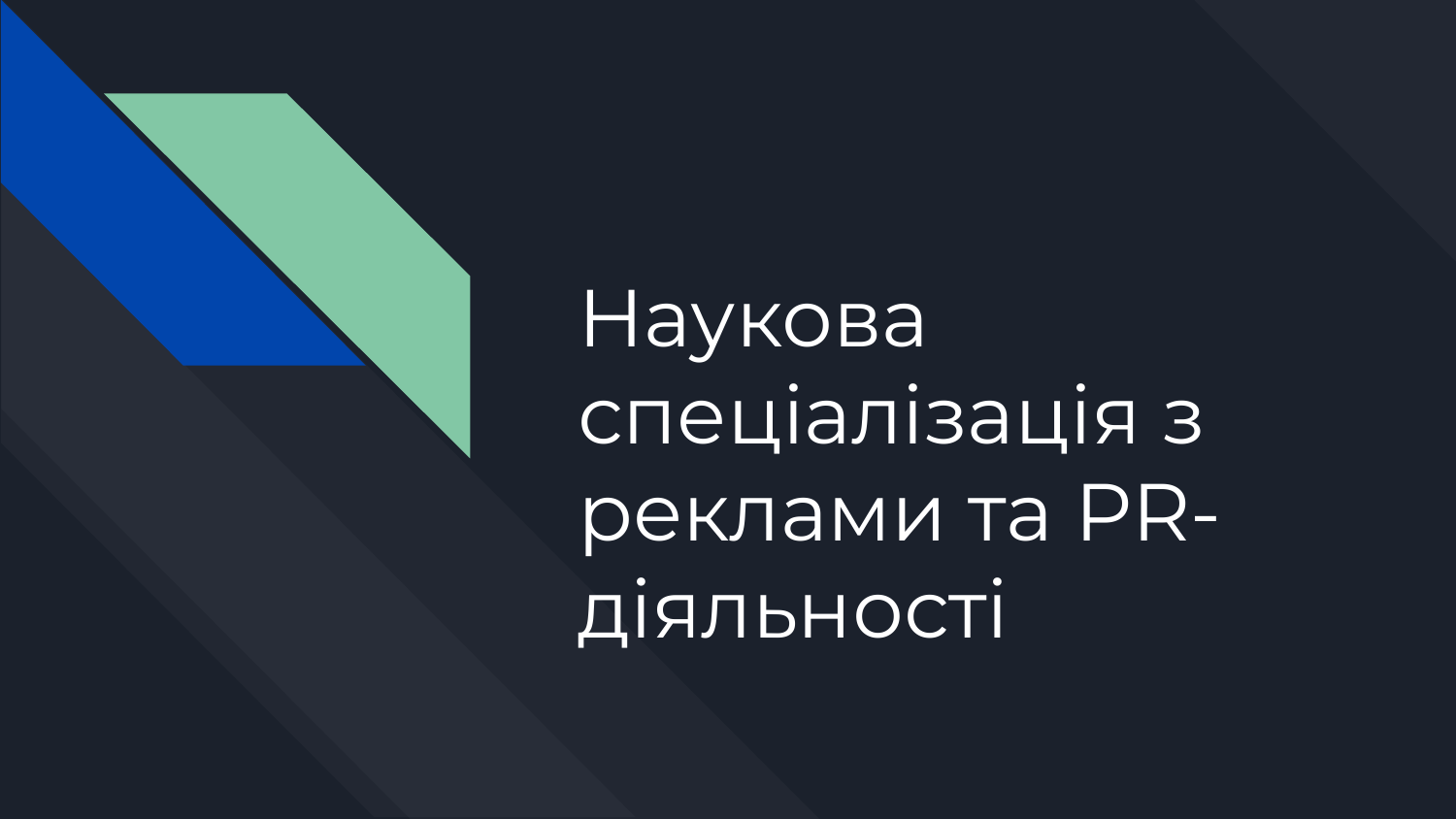

# Наукова спеціалізація з реклами та PR-діяльності